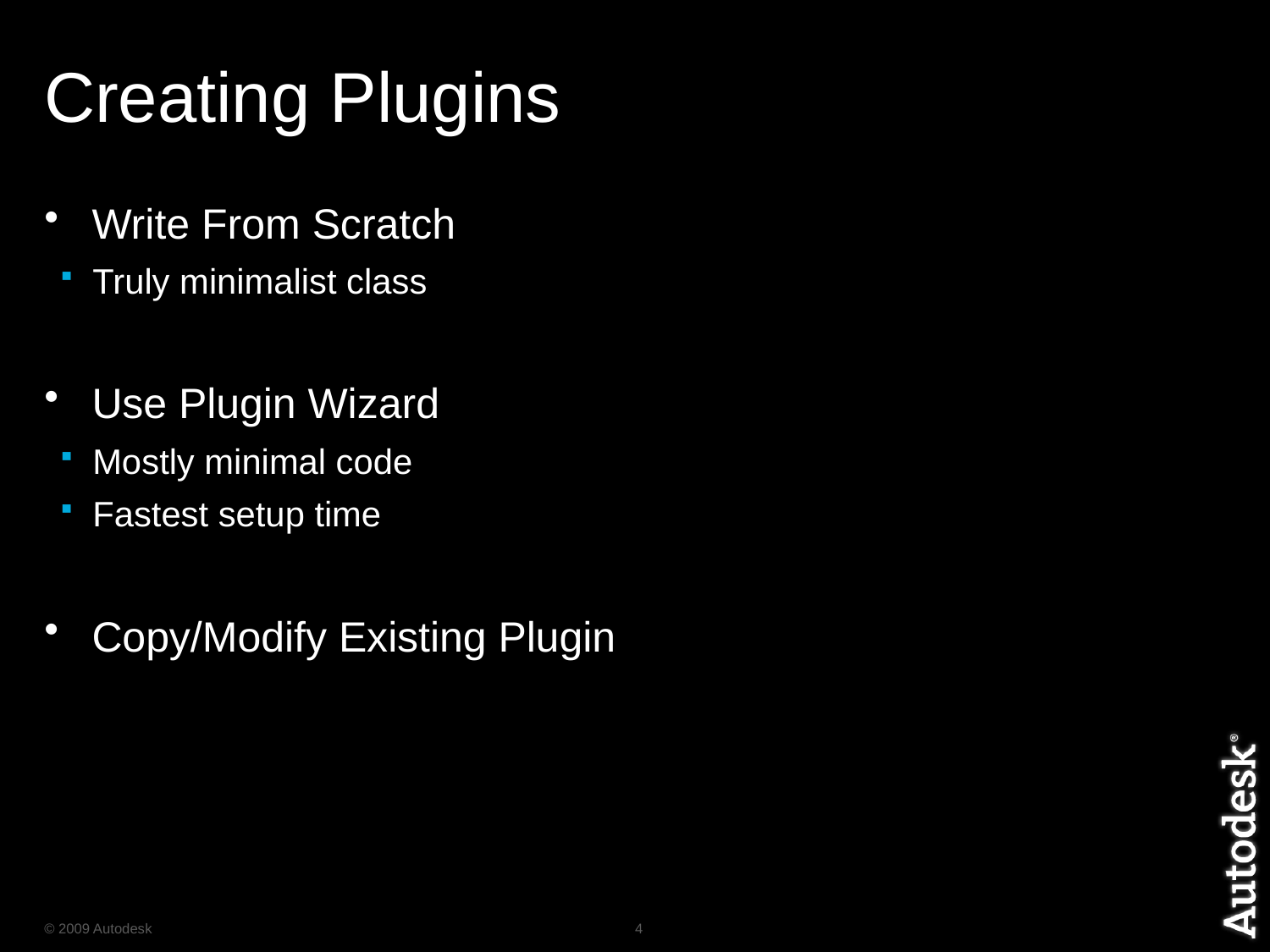

# Creating Plugins
Write From Scratch
Truly minimalist class

Use Plugin Wizard
Mostly minimal code
Fastest setup time

Copy/Modify Existing Plugin